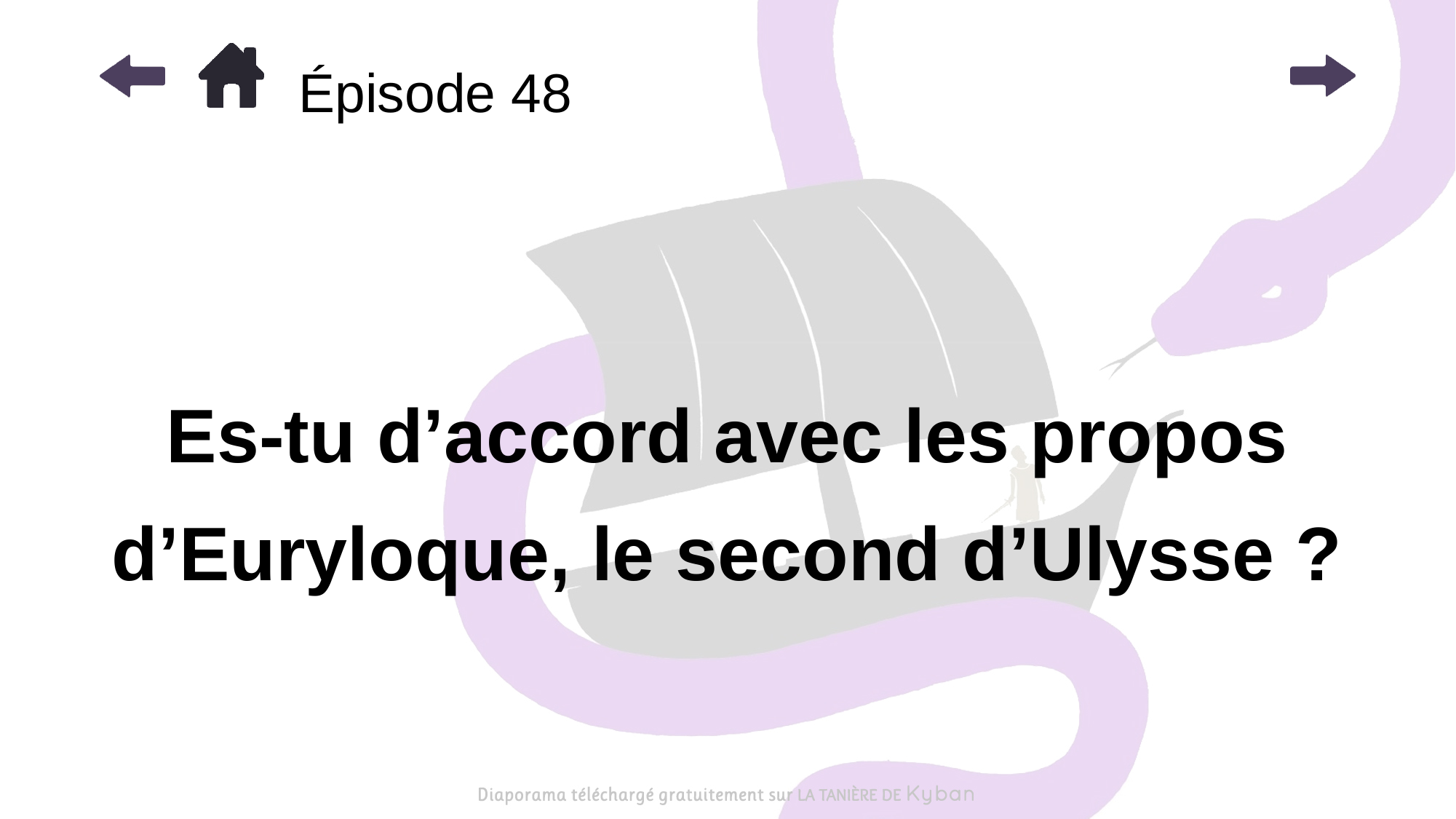

# Épisode 48
Es-tu d’accord avec les propos d’Euryloque, le second d’Ulysse ?